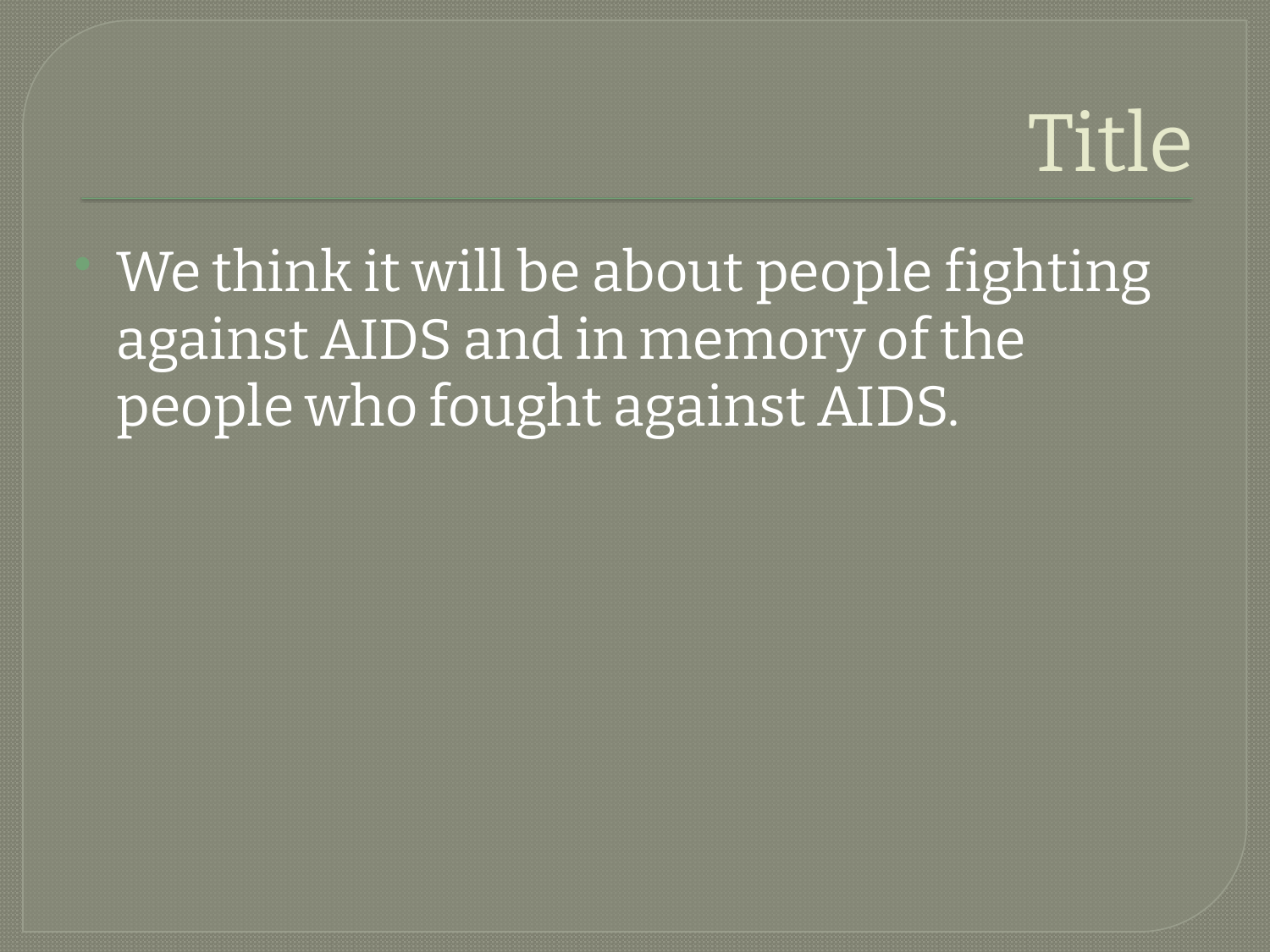

# Title
We think it will be about people fighting against AIDS and in memory of the people who fought against AIDS.